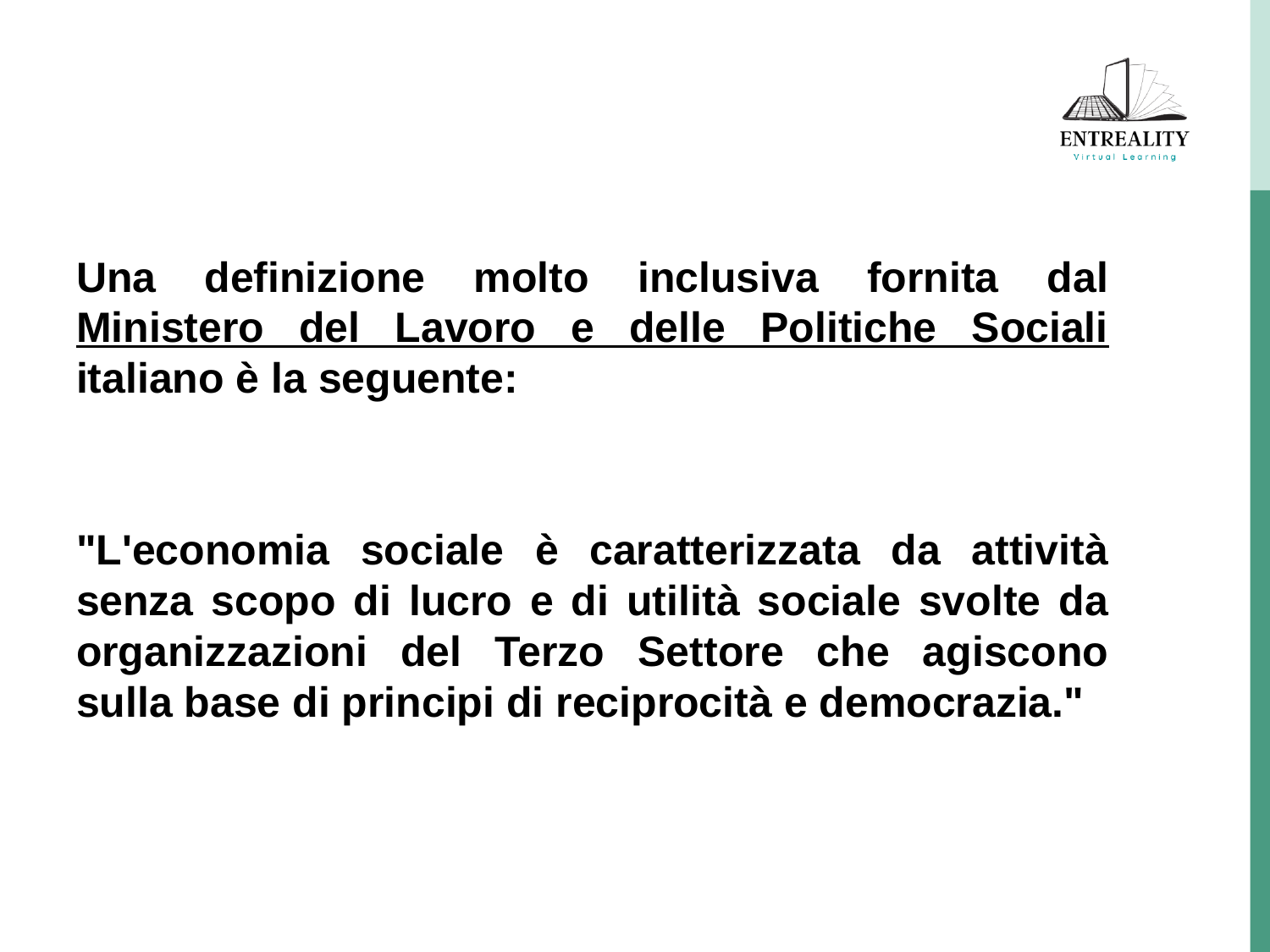

# …
Una definizione molto inclusiva fornita dal Ministero del Lavoro e delle Politiche Sociali italiano è la seguente:

"L'economia sociale è caratterizzata da attività senza scopo di lucro e di utilità sociale svolte da organizzazioni del Terzo Settore che agiscono sulla base di principi di reciprocità e democrazia."